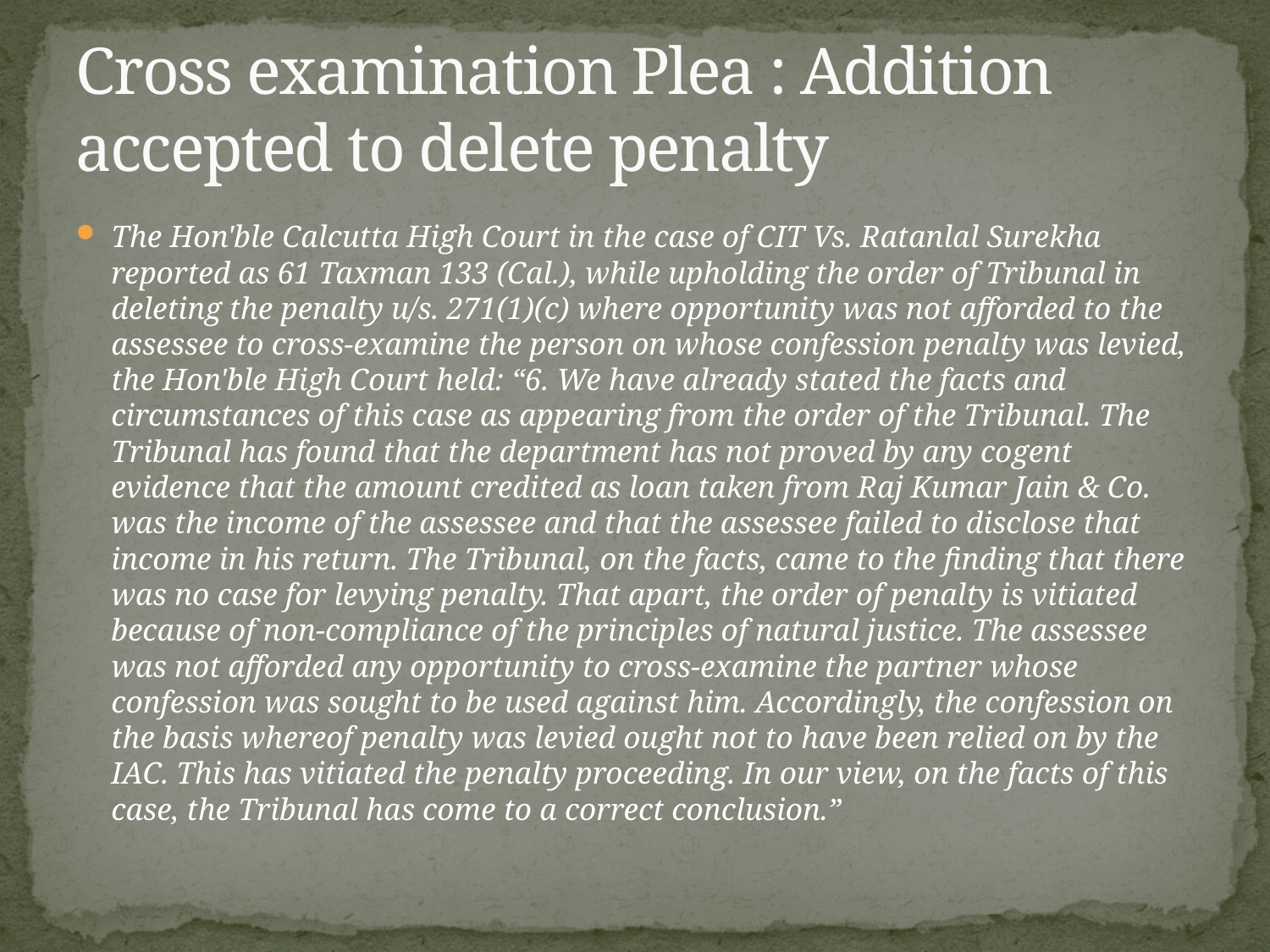

# Cross examination Plea : Addition accepted to delete penalty
The Hon'ble Calcutta High Court in the case of CIT Vs. Ratanlal Surekha reported as 61 Taxman 133 (Cal.), while upholding the order of Tribunal in deleting the penalty u/s. 271(1)(c) where opportunity was not afforded to the assessee to cross-examine the person on whose confession penalty was levied, the Hon'ble High Court held: “6. We have already stated the facts and circumstances of this case as appearing from the order of the Tribunal. The Tribunal has found that the department has not proved by any cogent evidence that the amount credited as loan taken from Raj Kumar Jain & Co. was the income of the assessee and that the assessee failed to disclose that income in his return. The Tribunal, on the facts, came to the finding that there was no case for levying penalty. That apart, the order of penalty is vitiated because of non-compliance of the principles of natural justice. The assessee was not afforded any opportunity to cross-examine the partner whose confession was sought to be used against him. Accordingly, the confession on the basis whereof penalty was levied ought not to have been relied on by the IAC. This has vitiated the penalty proceeding. In our view, on the facts of this case, the Tribunal has come to a correct conclusion.”